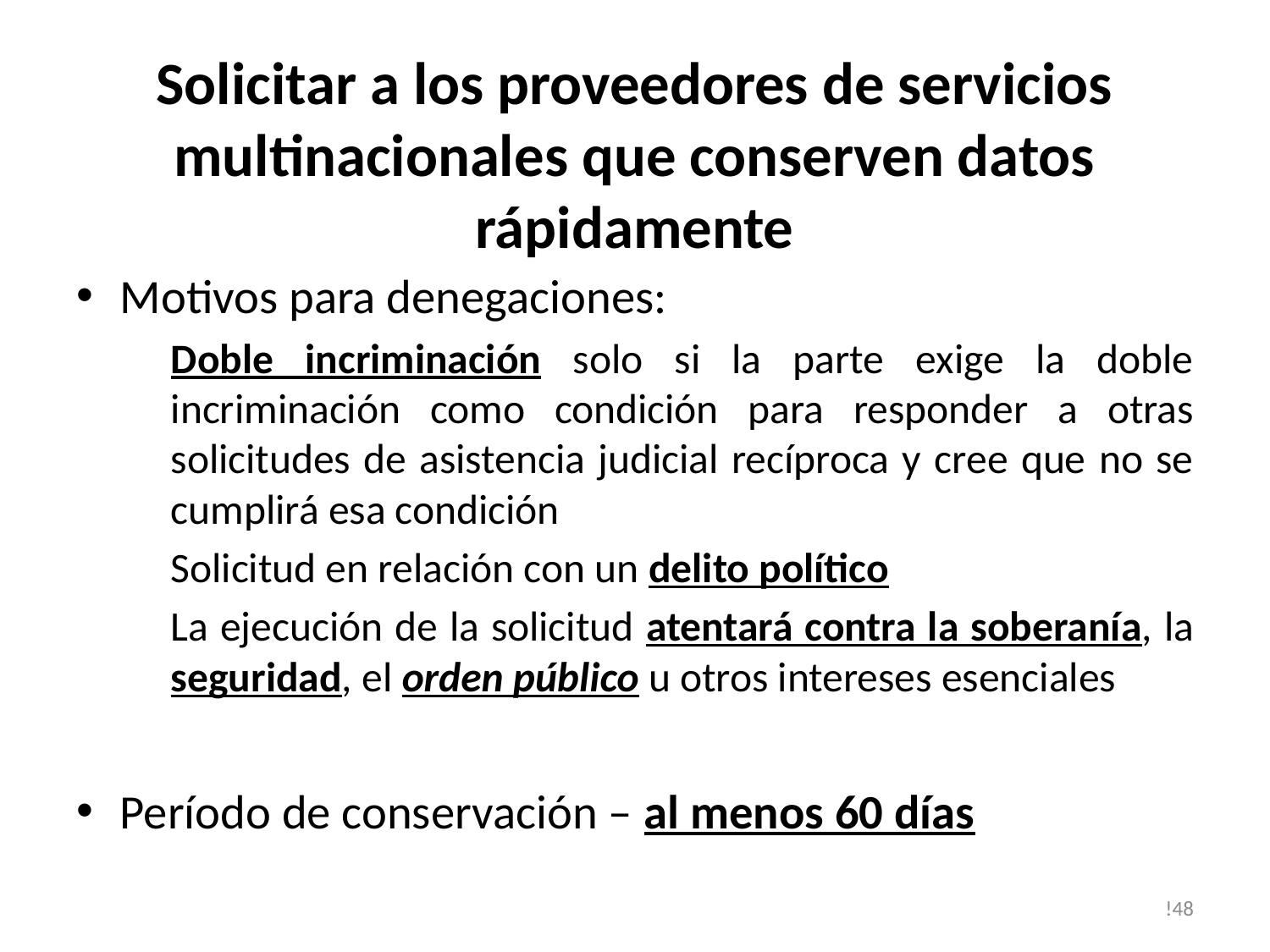

# Solicitar a los proveedores de servicios multinacionales que conserven datos rápidamente
Motivos para denegaciones:
Doble incriminación solo si la parte exige la doble incriminación como condición para responder a otras solicitudes de asistencia judicial recíproca y cree que no se cumplirá esa condición
Solicitud en relación con un delito político
La ejecución de la solicitud atentará contra la soberanía, la seguridad, el orden público u otros intereses esenciales

Período de conservación – al menos 60 días

!48